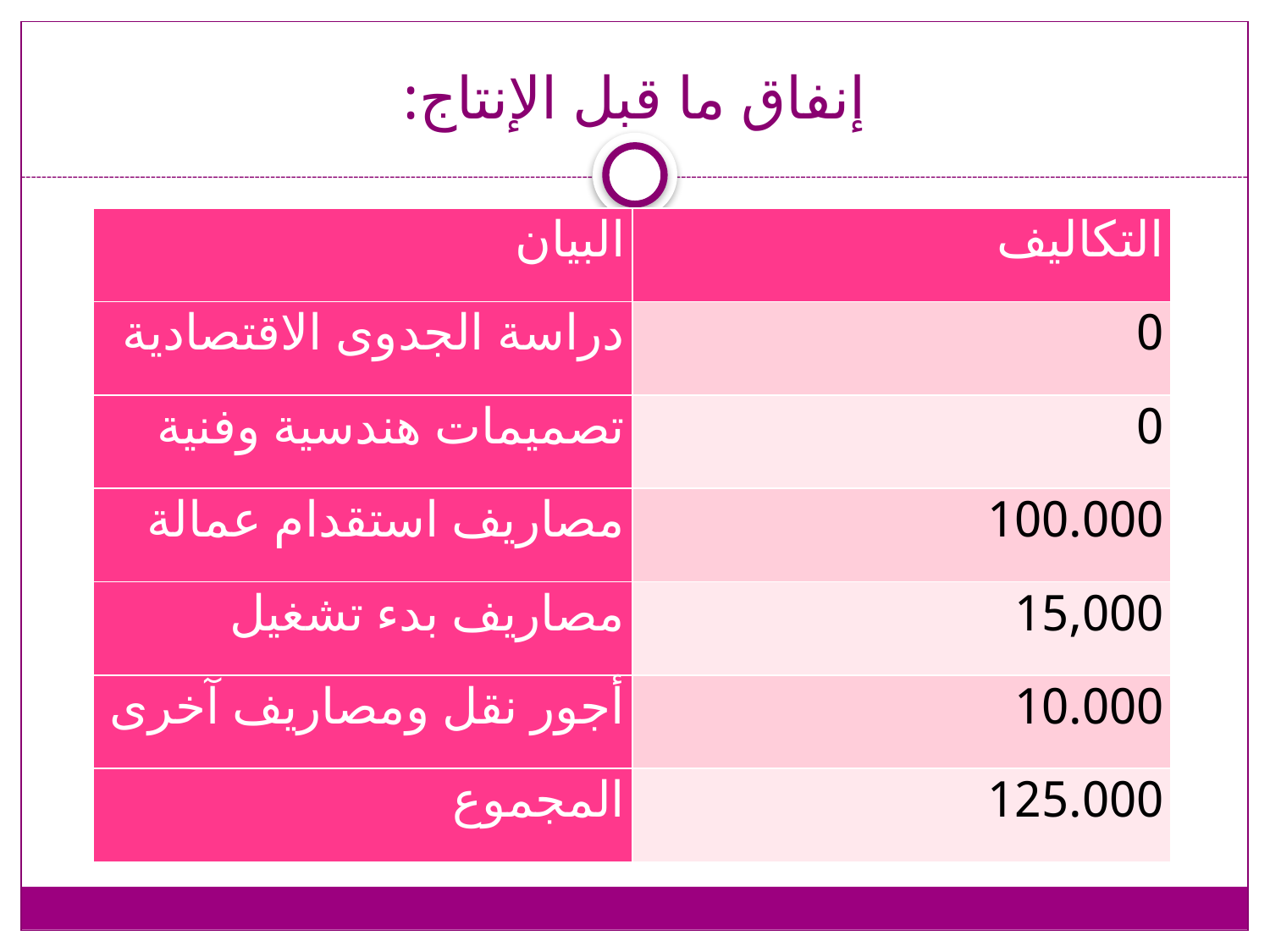

# إنفاق ما قبل الإنتاج:
| البيان | التكاليف |
| --- | --- |
| دراسة الجدوى الاقتصادية | 0 |
| تصميمات هندسية وفنية | 0 |
| مصاريف استقدام عمالة | 100.000 |
| مصاريف بدء تشغيل | 15,000 |
| أجور نقل ومصاريف آخرى | 10.000 |
| المجموع | 125.000 |